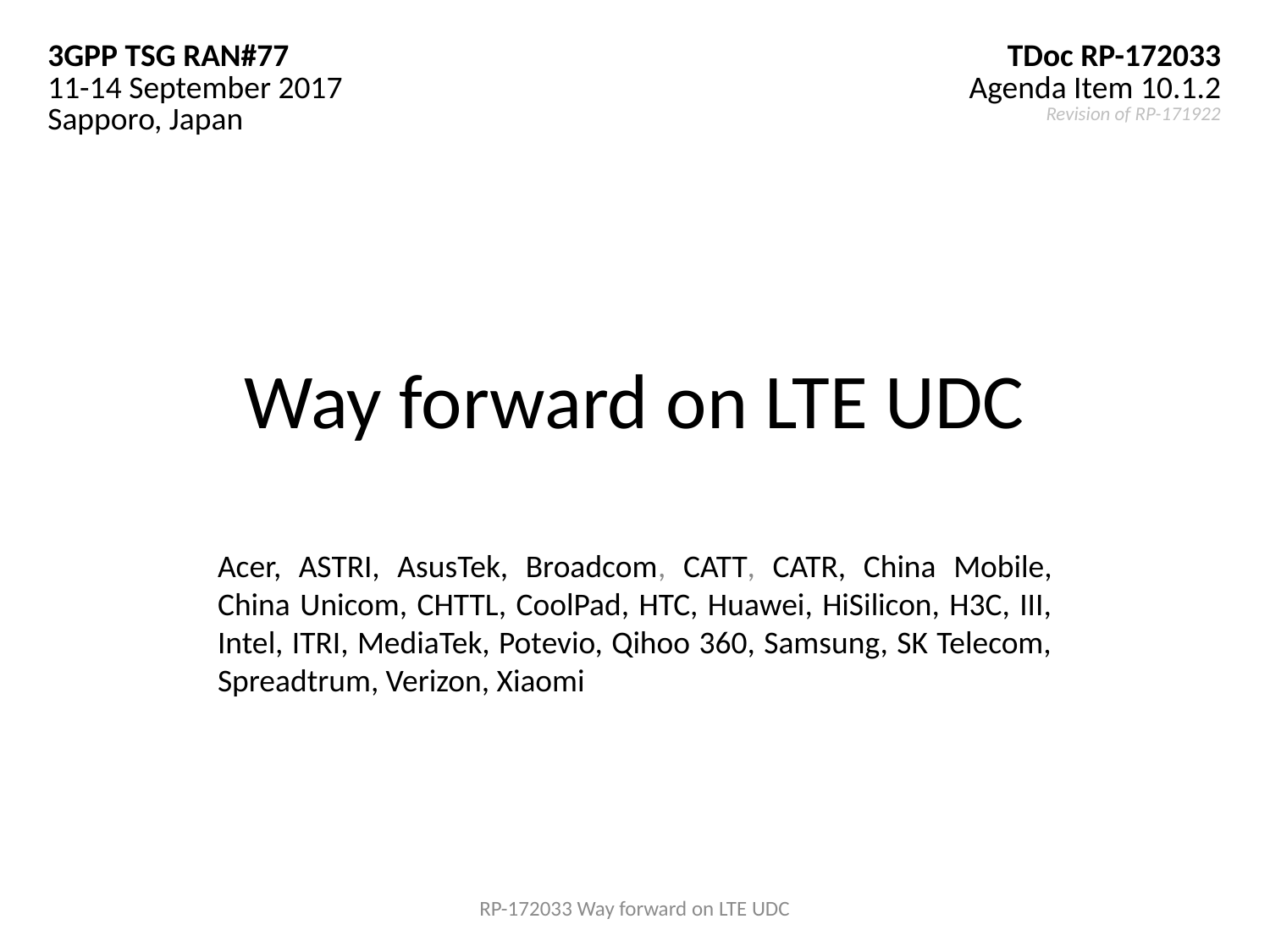

| 3GPP TSG RAN#77 11-14 September 2017 Sapporo, Japan | TDoc RP-172033 Agenda Item 10.1.2 Revision of RP-171922 |
| --- | --- |
# Way forward on LTE UDC
Acer, ASTRI, AsusTek, Broadcom, CATT, CATR, China Mobile, China Unicom, CHTTL, CoolPad, HTC, Huawei, HiSilicon, H3C, III, Intel, ITRI, MediaTek, Potevio, Qihoo 360, Samsung, SK Telecom, Spreadtrum, Verizon, Xiaomi
RP-172033 Way forward on LTE UDC